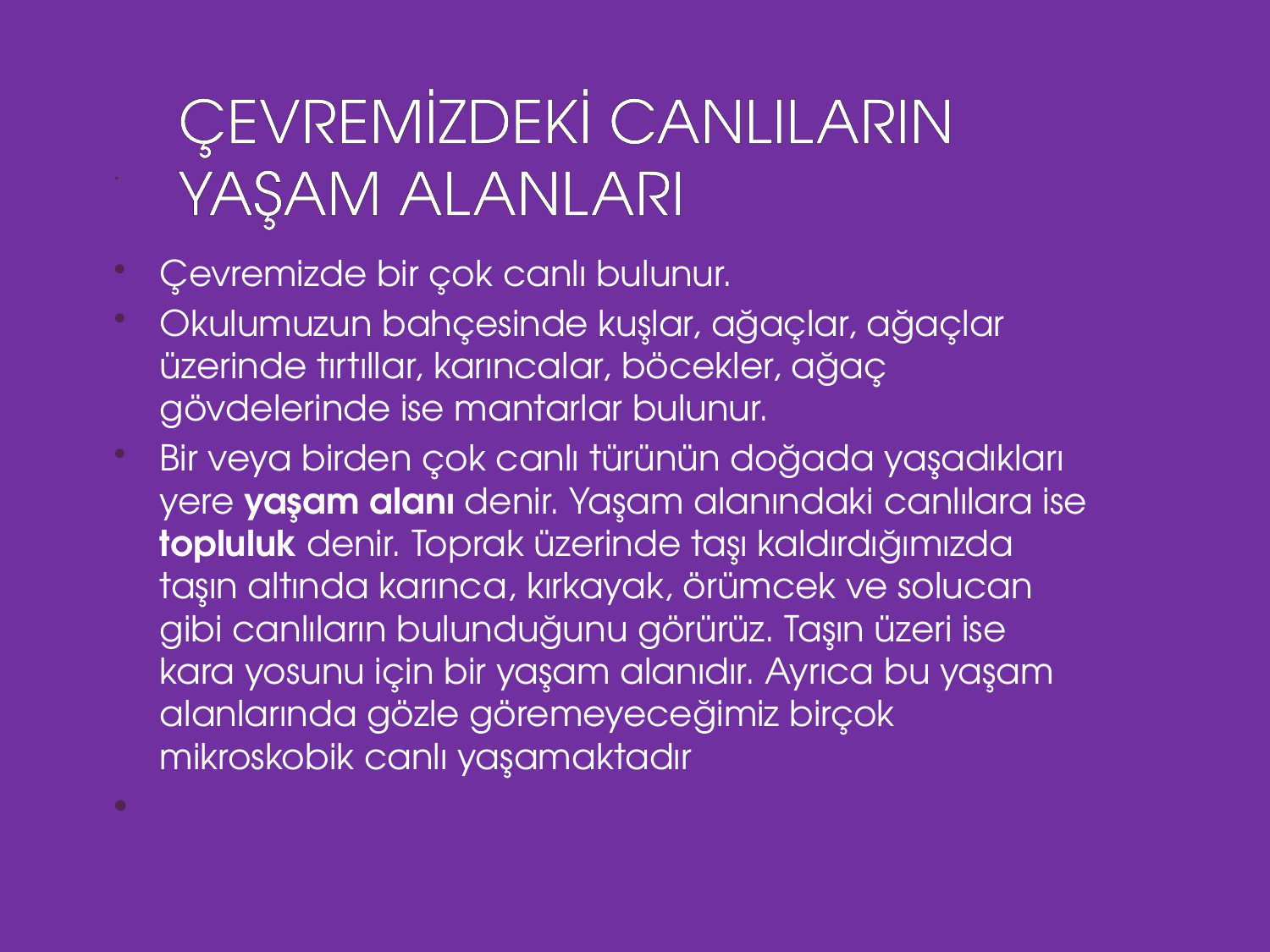

# ÇEVREMİZDEKİ CANLILARIN YAŞAM ALANLARI

Çevremizde bir çok canlı bulunur.
Okulumuzun bahçesinde kuşlar, ağaçlar, ağaçlar üzerinde tırtıllar, karıncalar, böcekler, ağaç gövdelerinde ise mantarlar bulunur.
Bir veya birden çok canlı türünün doğada yaşadıkları yere yaşam alanı denir. Yaşam alanındaki canlılara ise topluluk denir. Toprak üzerinde taşı kaldırdığımızda taşın altında karınca, kırkayak, örümcek ve solucan gibi canlıların bulunduğunu görürüz. Taşın üzeri ise kara yosunu için bir yaşam alanıdır. Ayrıca bu yaşam alanlarında gözle göremeyeceğimiz birçok mikroskobik canlı yaşamaktadır.